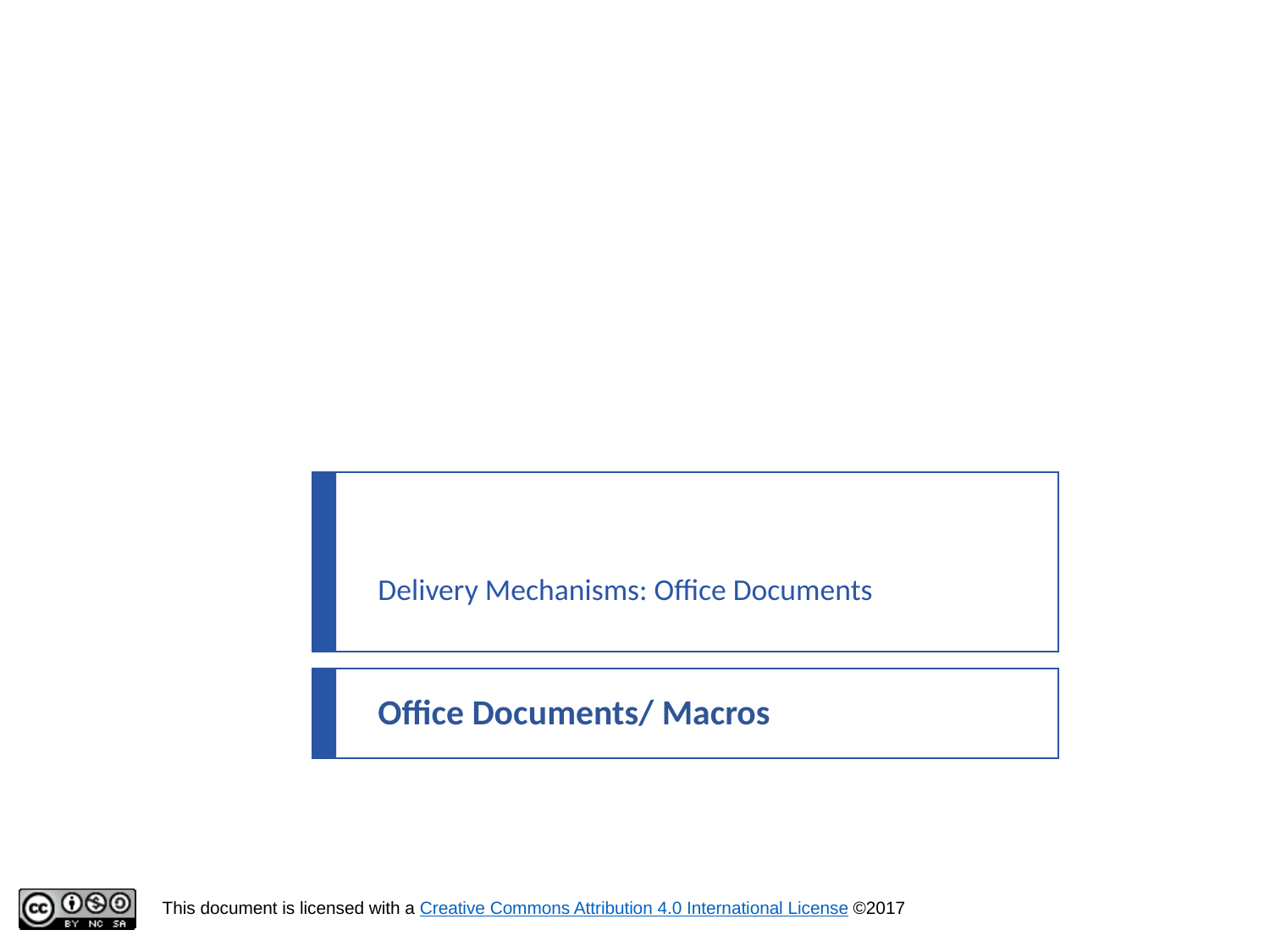

# Delivery Mechanisms: Office Documents
Office Documents/ Macros